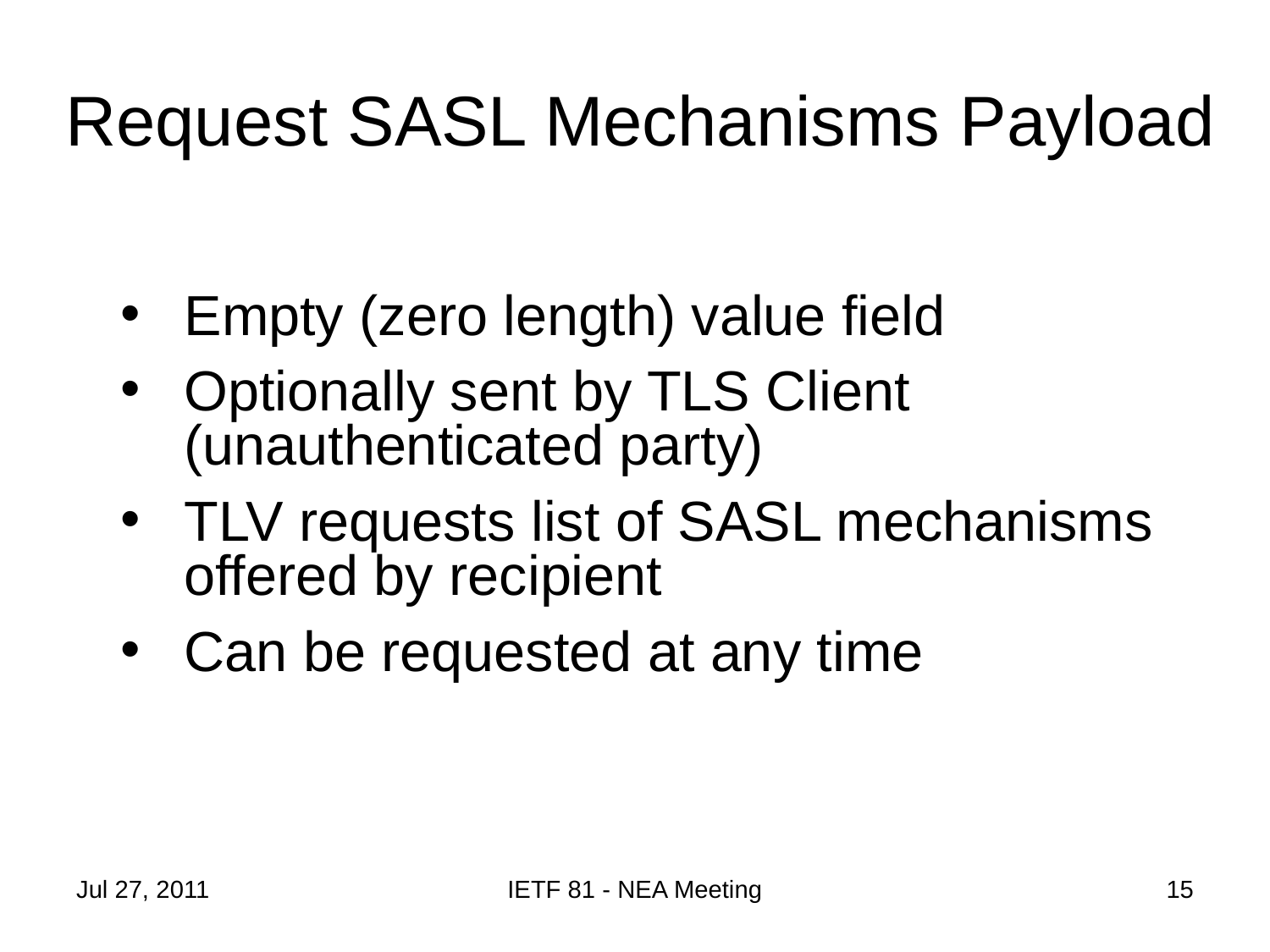

Request SASL Mechanisms Payload
Empty (zero length) value field
Optionally sent by TLS Client (unauthenticated party)
TLV requests list of SASL mechanisms offered by recipient
Can be requested at any time
Jul 27, 2011
IETF 81 - NEA Meeting
15